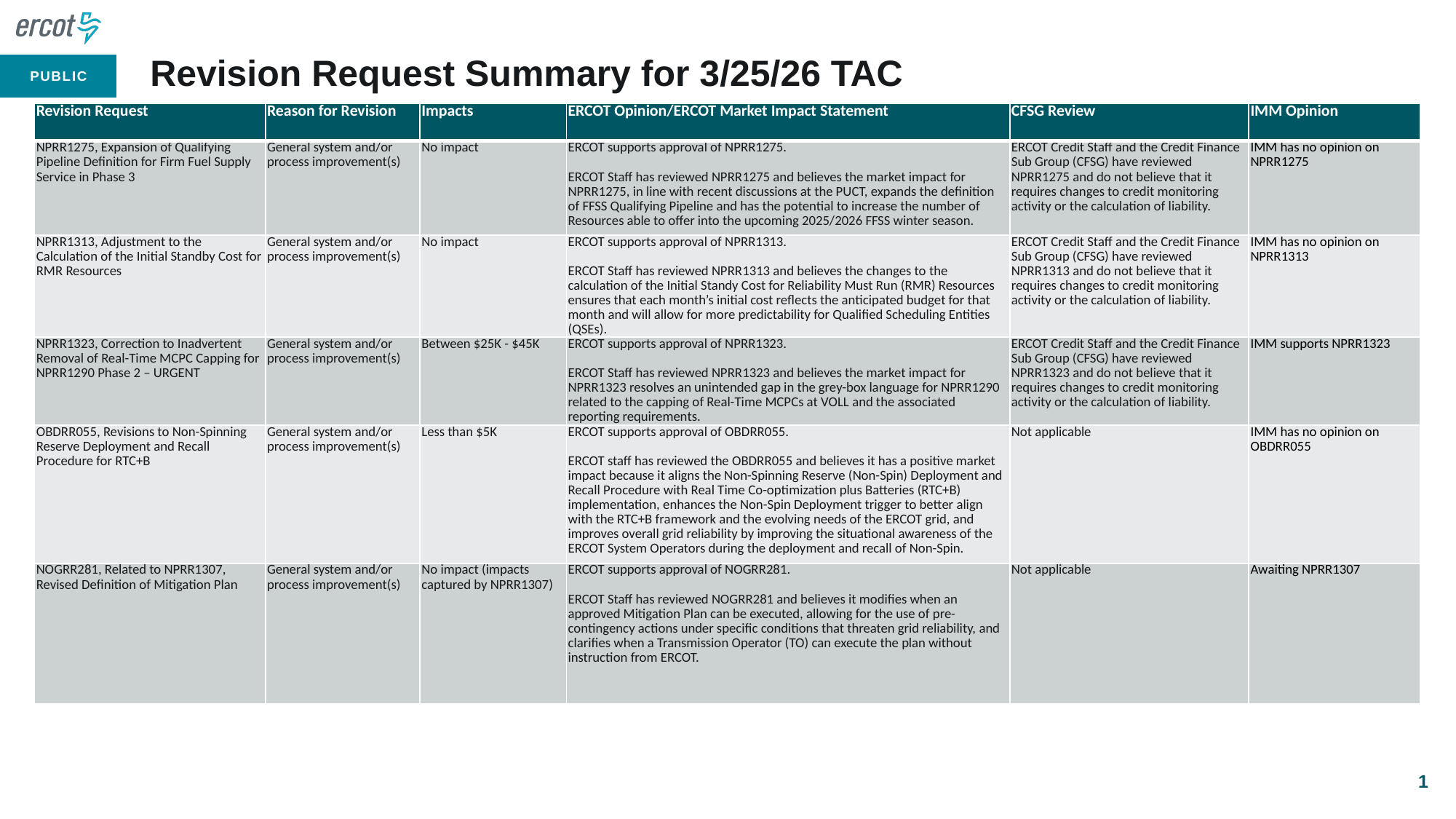

# Revision Request Summary for 3/25/26 TAC
| Revision Request | Reason for Revision | Impacts | ERCOT Opinion/ERCOT Market Impact Statement | CFSG Review | IMM Opinion |
| --- | --- | --- | --- | --- | --- |
| NPRR1275, Expansion of Qualifying Pipeline Definition for Firm Fuel Supply Service in Phase 3 | General system and/or process improvement(s) | No impact | ERCOT supports approval of NPRR1275. ERCOT Staff has reviewed NPRR1275 and believes the market impact for NPRR1275, in line with recent discussions at the PUCT, expands the definition of FFSS Qualifying Pipeline and has the potential to increase the number of Resources able to offer into the upcoming 2025/2026 FFSS winter season. | ERCOT Credit Staff and the Credit Finance Sub Group (CFSG) have reviewed NPRR1275 and do not believe that it requires changes to credit monitoring activity or the calculation of liability. | IMM has no opinion on NPRR1275 |
| NPRR1313, Adjustment to the Calculation of the Initial Standby Cost for RMR Resources | General system and/or process improvement(s) | No impact | ERCOT supports approval of NPRR1313. ERCOT Staff has reviewed NPRR1313 and believes the changes to the calculation of the Initial Standy Cost for Reliability Must Run (RMR) Resources ensures that each month’s initial cost reflects the anticipated budget for that month and will allow for more predictability for Qualified Scheduling Entities (QSEs). | ERCOT Credit Staff and the Credit Finance Sub Group (CFSG) have reviewed NPRR1313 and do not believe that it requires changes to credit monitoring activity or the calculation of liability. | IMM has no opinion on NPRR1313 |
| NPRR1323, Correction to Inadvertent Removal of Real-Time MCPC Capping for NPRR1290 Phase 2 – URGENT | General system and/or process improvement(s) | Between $25K - $45K | ERCOT supports approval of NPRR1323. ERCOT Staff has reviewed NPRR1323 and believes the market impact for NPRR1323 resolves an unintended gap in the grey-box language for NPRR1290 related to the capping of Real-Time MCPCs at VOLL and the associated reporting requirements. | ERCOT Credit Staff and the Credit Finance Sub Group (CFSG) have reviewed NPRR1323 and do not believe that it requires changes to credit monitoring activity or the calculation of liability. | IMM supports NPRR1323 |
| OBDRR055, Revisions to Non-Spinning Reserve Deployment and Recall Procedure for RTC+B | General system and/or process improvement(s) | Less than $5K | ERCOT supports approval of OBDRR055. ERCOT staff has reviewed the OBDRR055 and believes it has a positive market impact because it aligns the Non-Spinning Reserve (Non-Spin) Deployment and Recall Procedure with Real Time Co-optimization plus Batteries (RTC+B) implementation, enhances the Non-Spin Deployment trigger to better align with the RTC+B framework and the evolving needs of the ERCOT grid, and improves overall grid reliability by improving the situational awareness of the ERCOT System Operators during the deployment and recall of Non-Spin. | Not applicable | IMM has no opinion on OBDRR055 |
| NOGRR281, Related to NPRR1307, Revised Definition of Mitigation Plan | General system and/or process improvement(s) | No impact (impacts captured by NPRR1307) | ERCOT supports approval of NOGRR281. ERCOT Staff has reviewed NOGRR281 and believes it modifies when an approved Mitigation Plan can be executed, allowing for the use of pre-contingency actions under specific conditions that threaten grid reliability, and clarifies when a Transmission Operator (TO) can execute the plan without instruction from ERCOT. | Not applicable | Awaiting NPRR1307 |

1